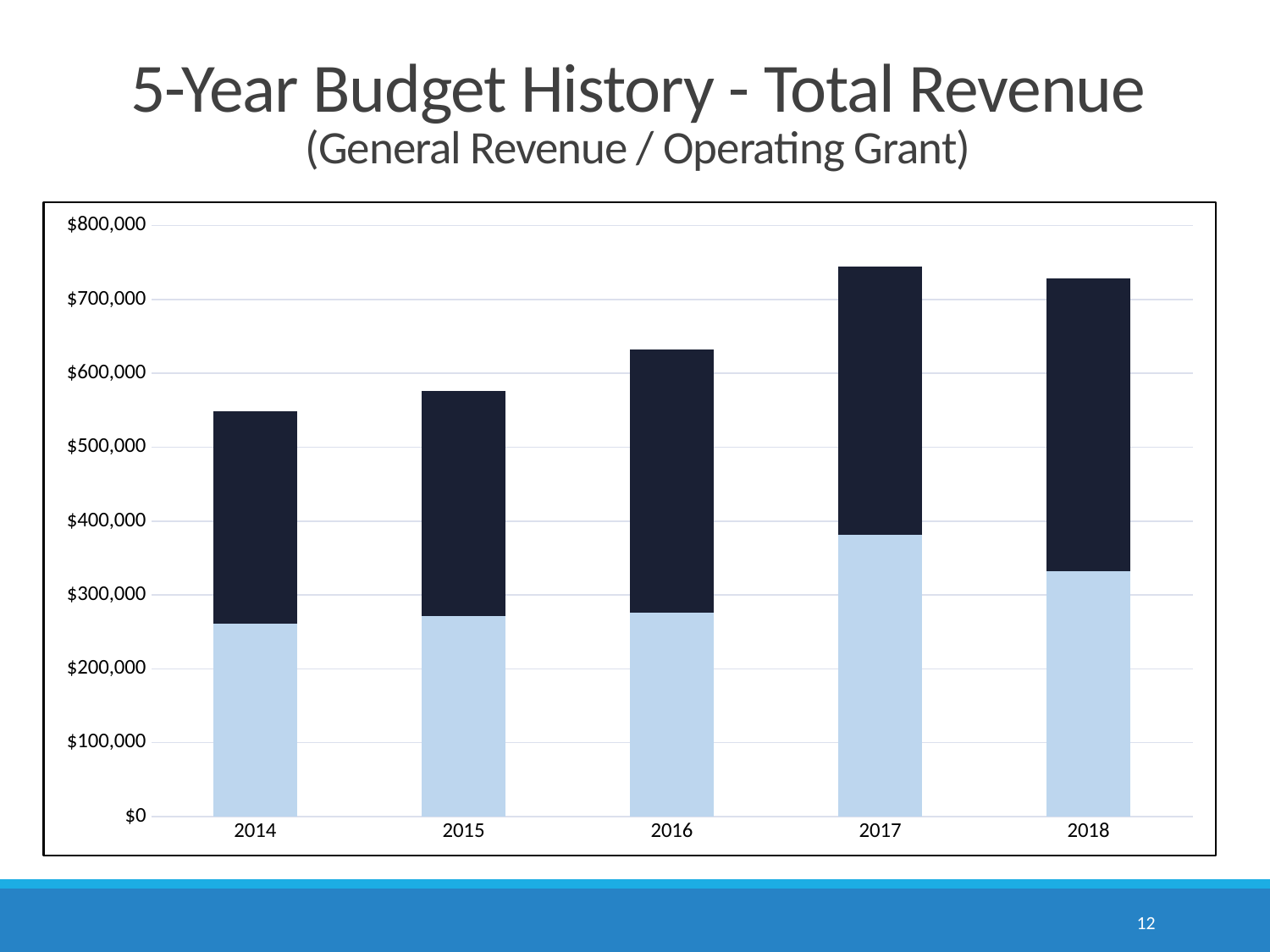

# 5-Year Budget History - Total Revenue (General Revenue / Operating Grant)

### Chart

| Category |  |  |
|---|---|---|
| 2014 | 261400.0 | 287000.0 |
| 2015 | 271500.0 | 305000.0 |
| 2016 | 276100.0 | 356400.0 |
| 2017 | 381500.0 | 363500.0 |
| 2018 | 332480.0 | 396064.0 |
12